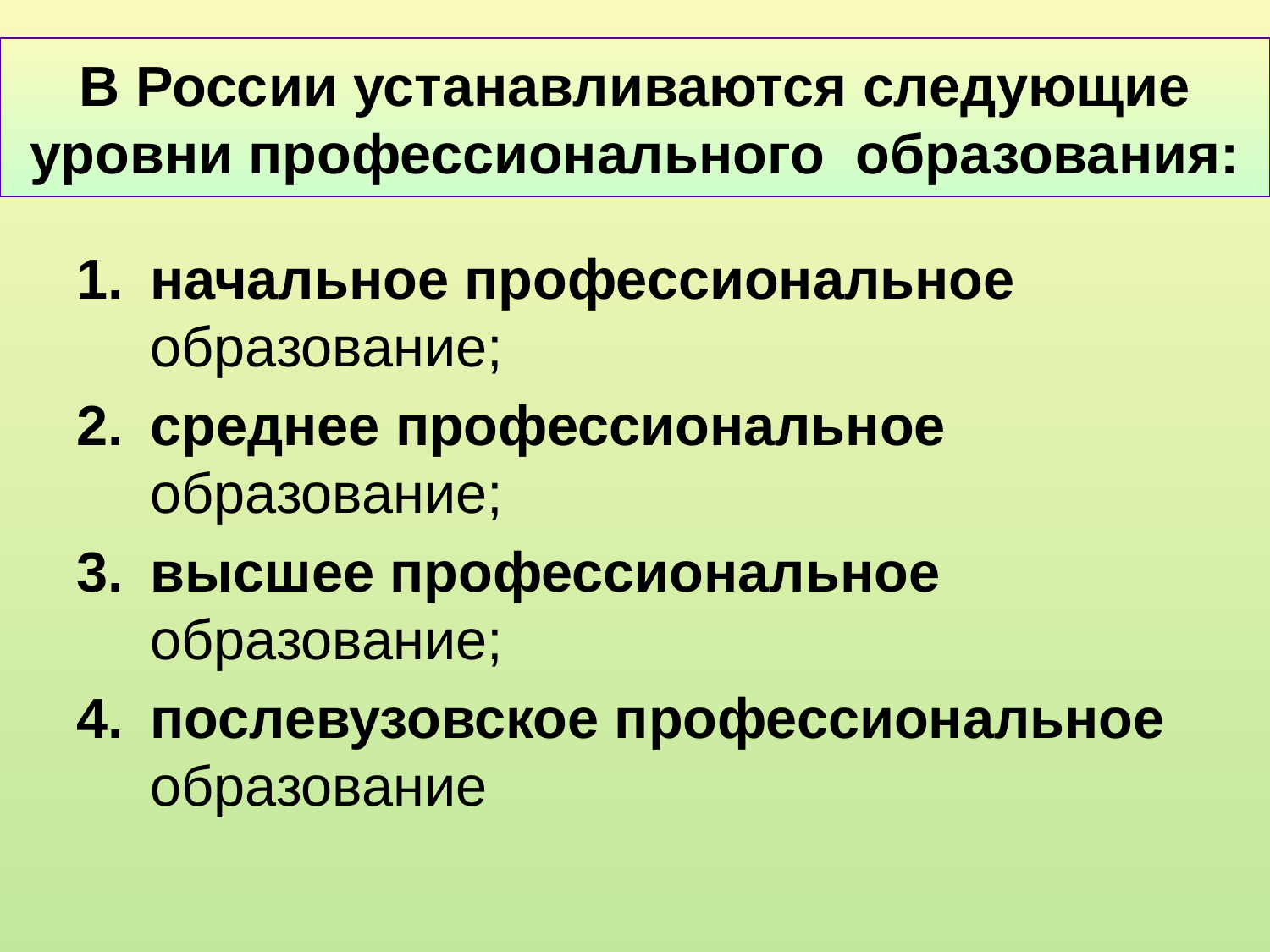

# В России устанавливаются следующие уровни профессионального  образования:
начальное профессиональное образование;
среднее профессиональное образование;
высшее профессиональное образование;
послевузовское профессиональное образование